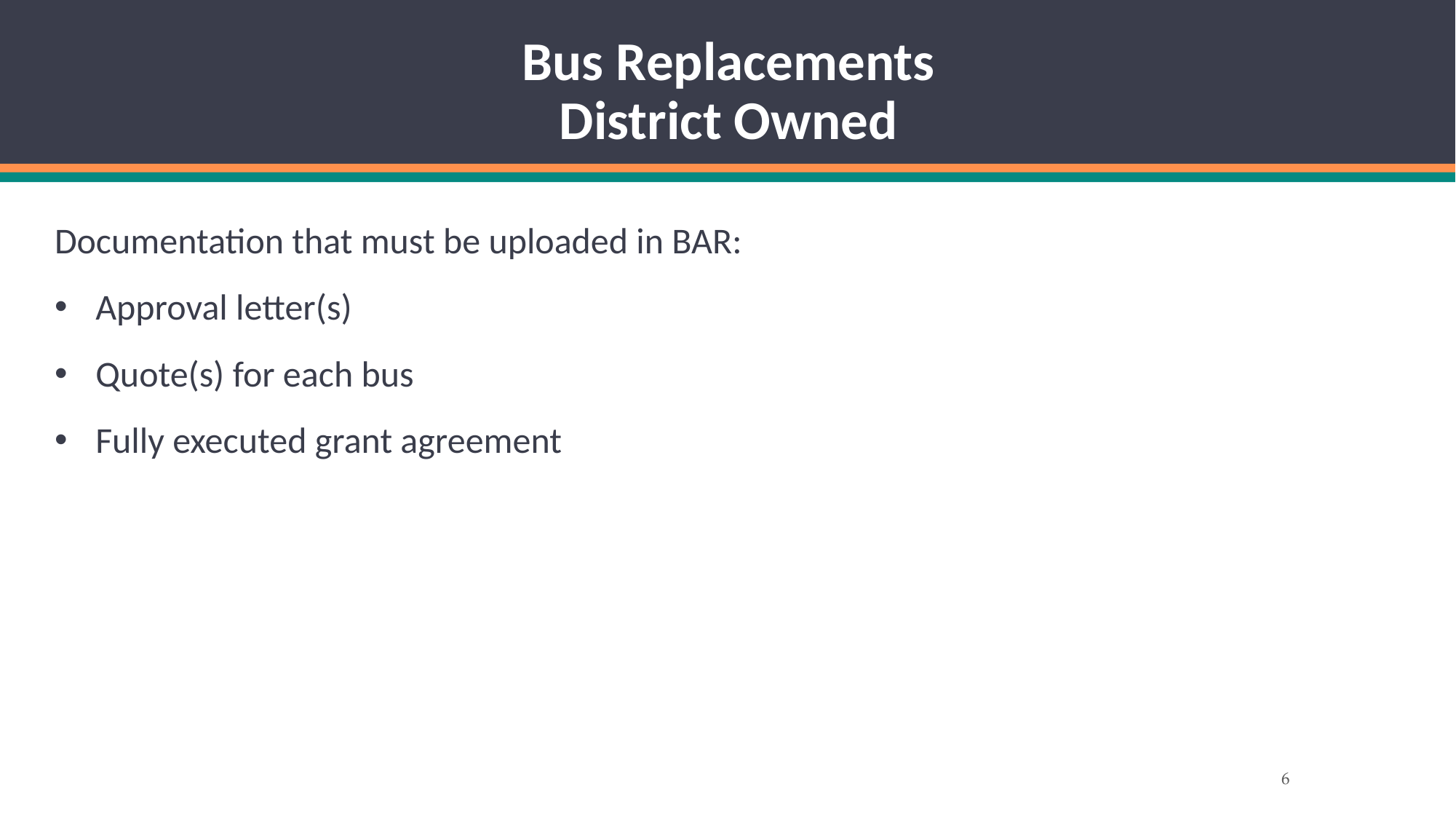

# Bus Replacements District Owned
Documentation that must be uploaded in BAR:
Approval letter(s)
Quote(s) for each bus
Fully executed grant agreement
6